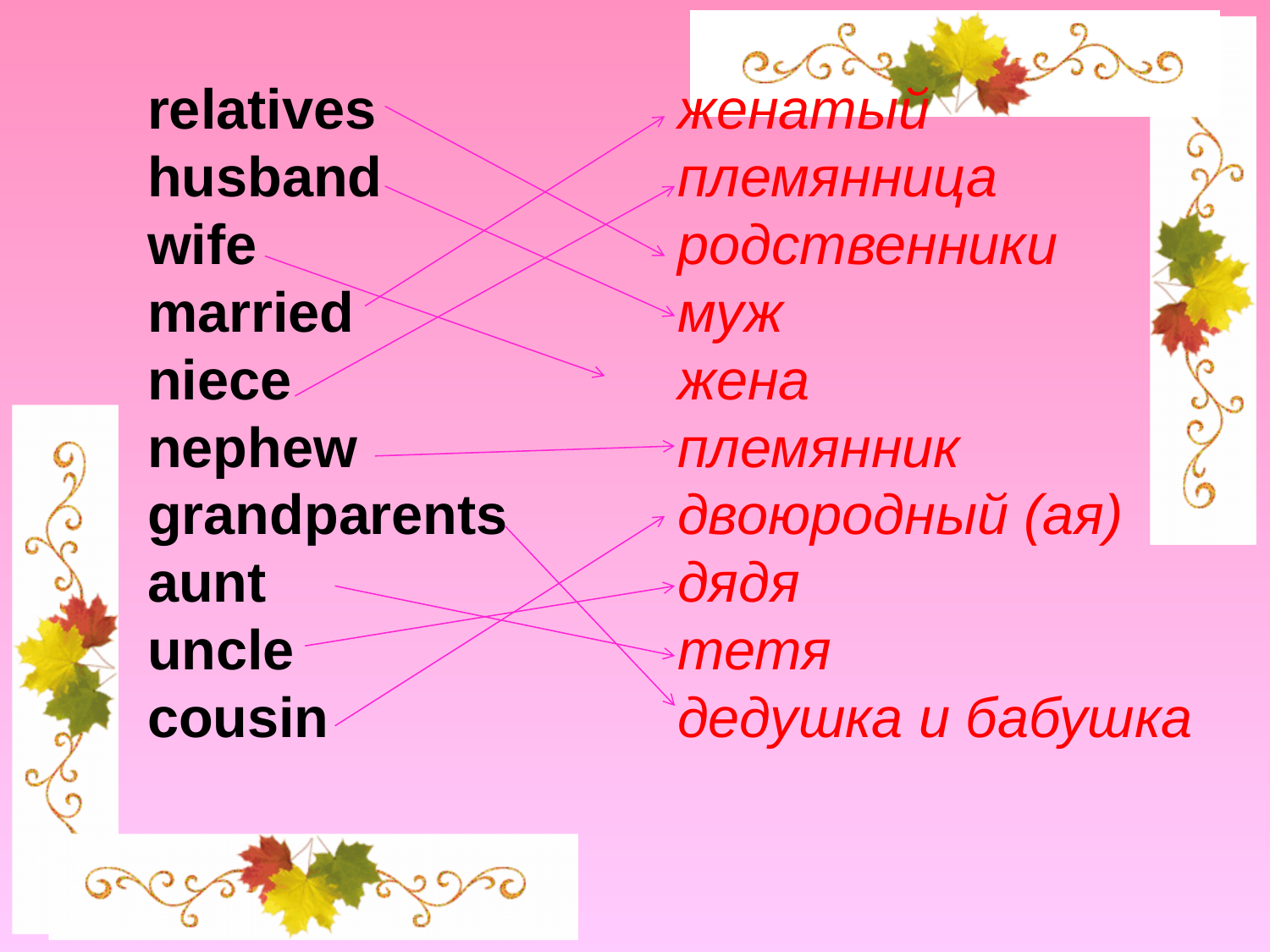

relatives
husband
wife
married
niece
nephew
grandparents
aunt
uncle
cousin
женатый
племянница
родственники
муж
жена
племянник
двоюродный (ая)
дядя
тетя
дедушка и бабушка